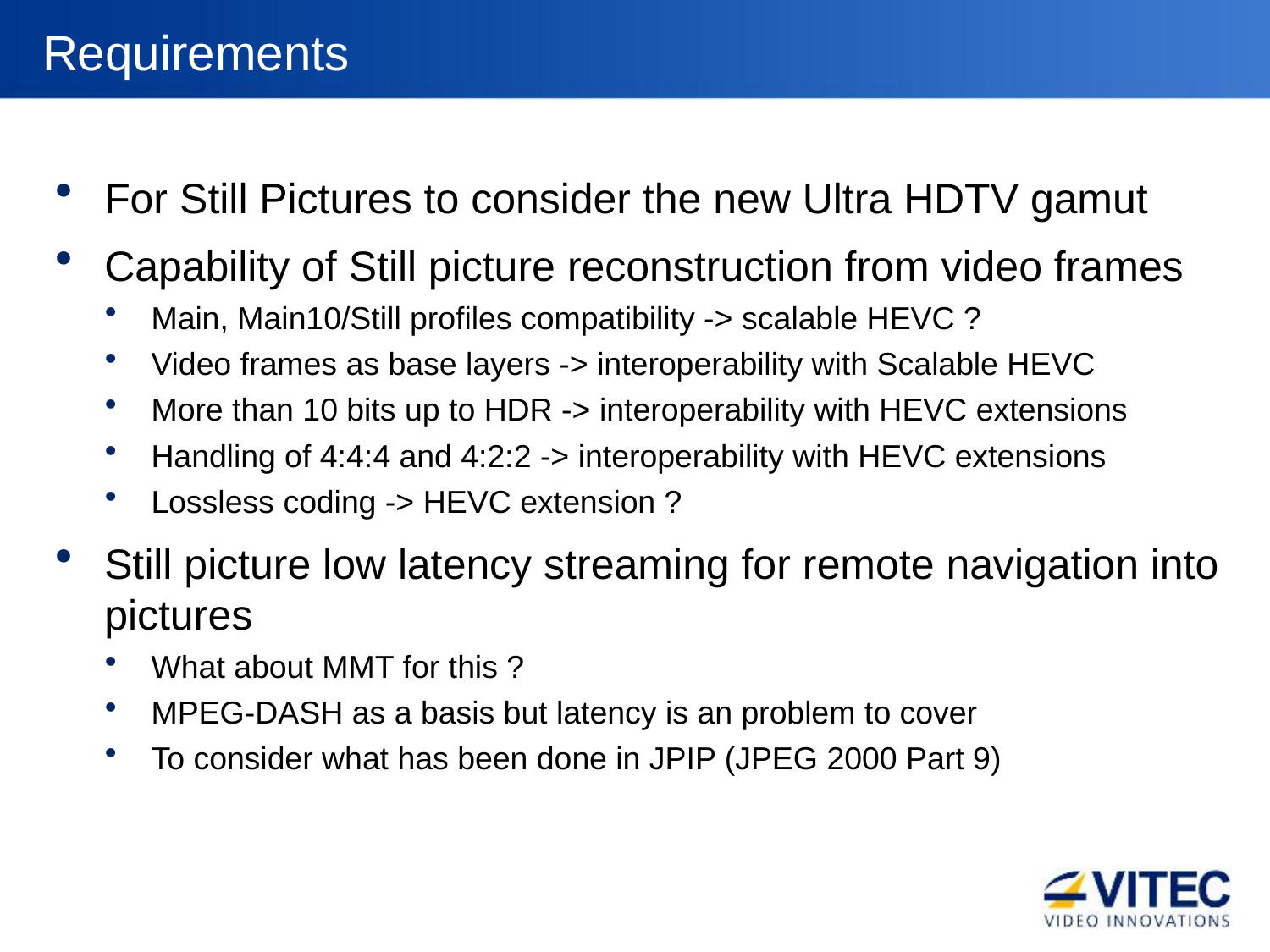

# Requirements
For Still Pictures to consider the new Ultra HDTV gamut
Capability of Still picture reconstruction from video frames
Main, Main10/Still profiles compatibility -> scalable HEVC ?
Video frames as base layers -> interoperability with Scalable HEVC
More than 10 bits up to HDR -> interoperability with HEVC extensions
Handling of 4:4:4 and 4:2:2 -> interoperability with HEVC extensions
Lossless coding -> HEVC extension ?
Still picture low latency streaming for remote navigation into pictures
What about MMT for this ?
MPEG-DASH as a basis but latency is an problem to cover
To consider what has been done in JPIP (JPEG 2000 Part 9)